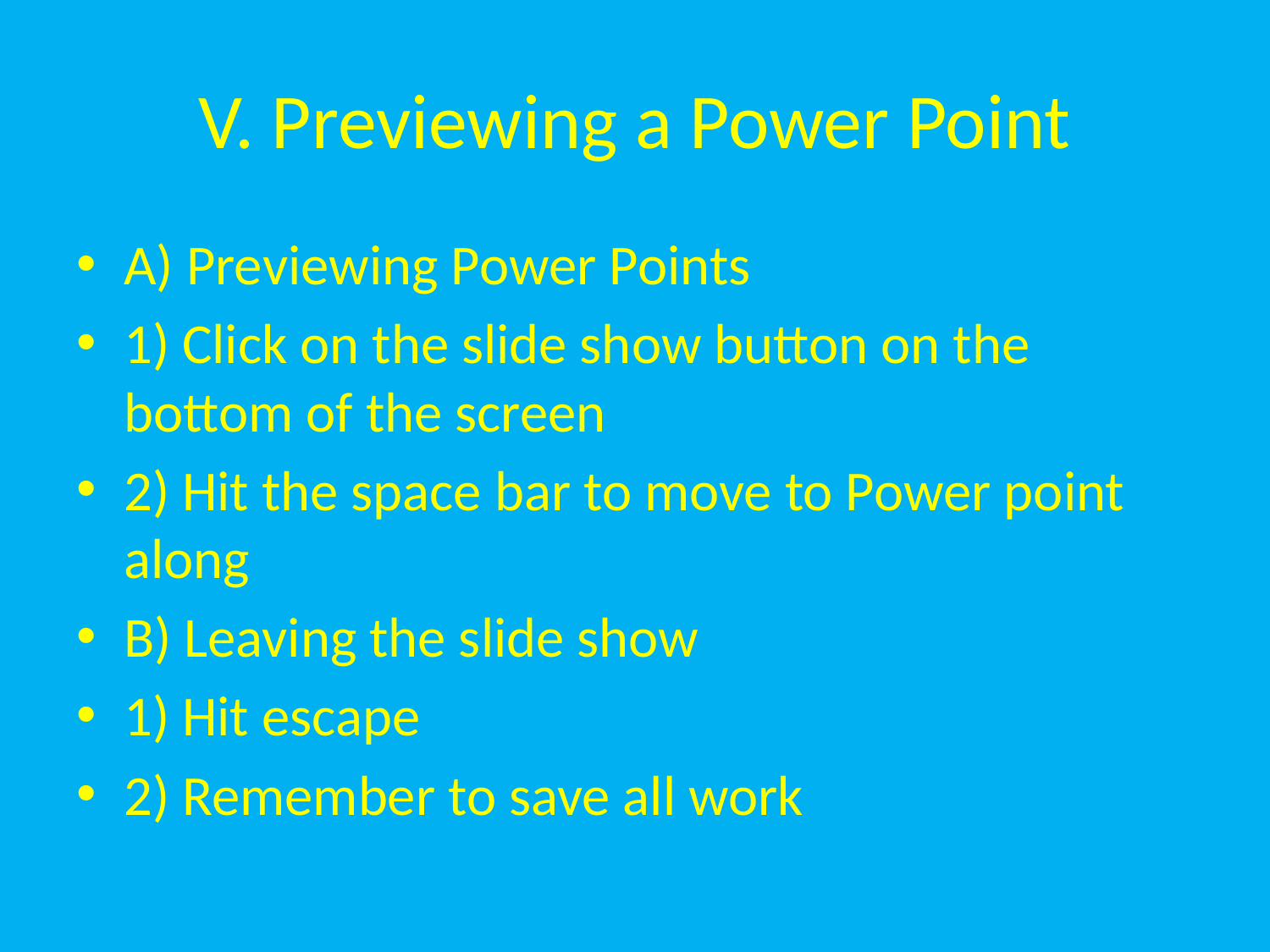

# V. Previewing a Power Point
A) Previewing Power Points
1) Click on the slide show button on the bottom of the screen
2) Hit the space bar to move to Power point along
B) Leaving the slide show
1) Hit escape
2) Remember to save all work